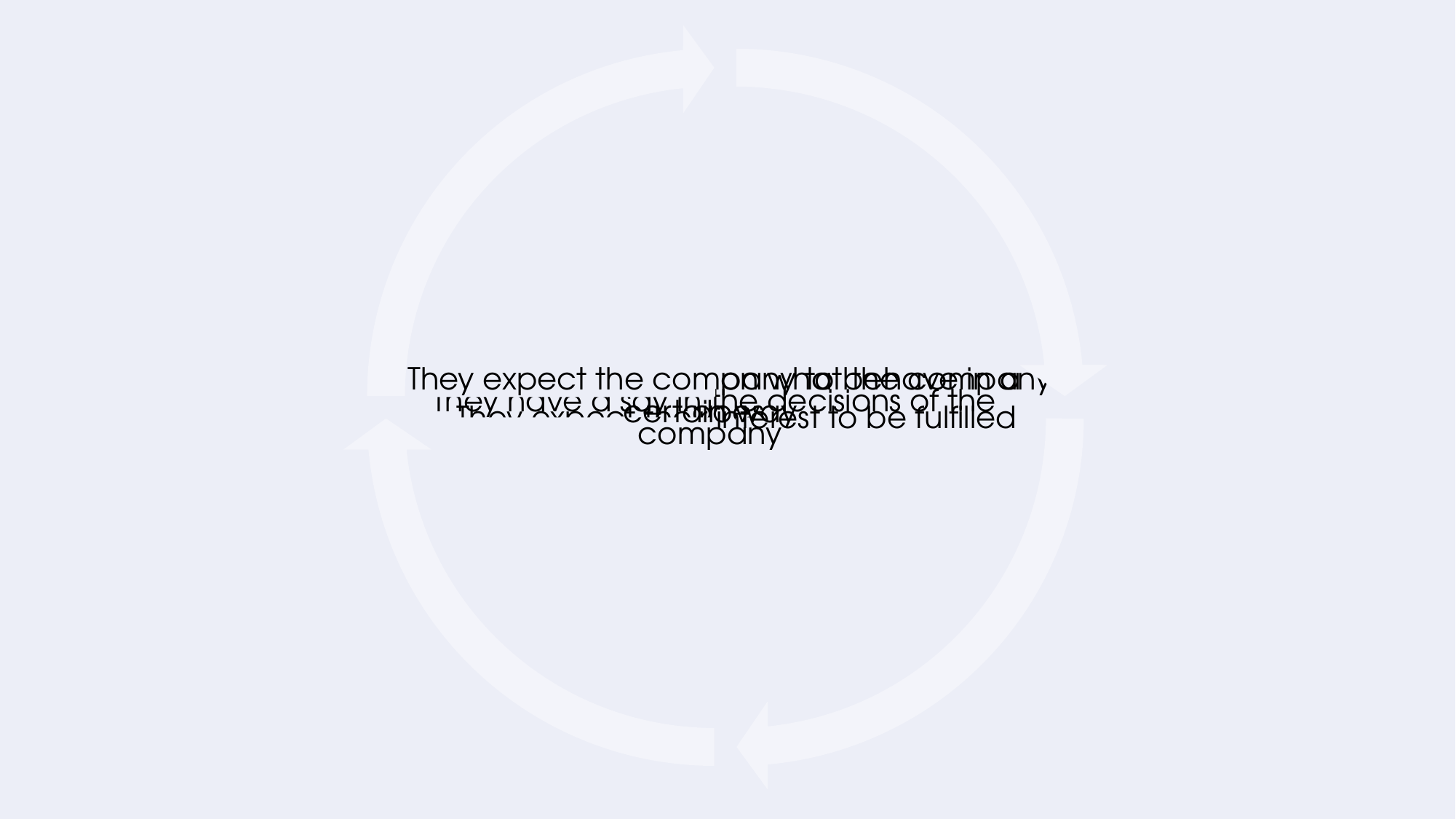

they have influence on what the company does.
They expect their interest to be fulfilled
They have a say in the decisions of the company
They expect the company to behave in a certain way